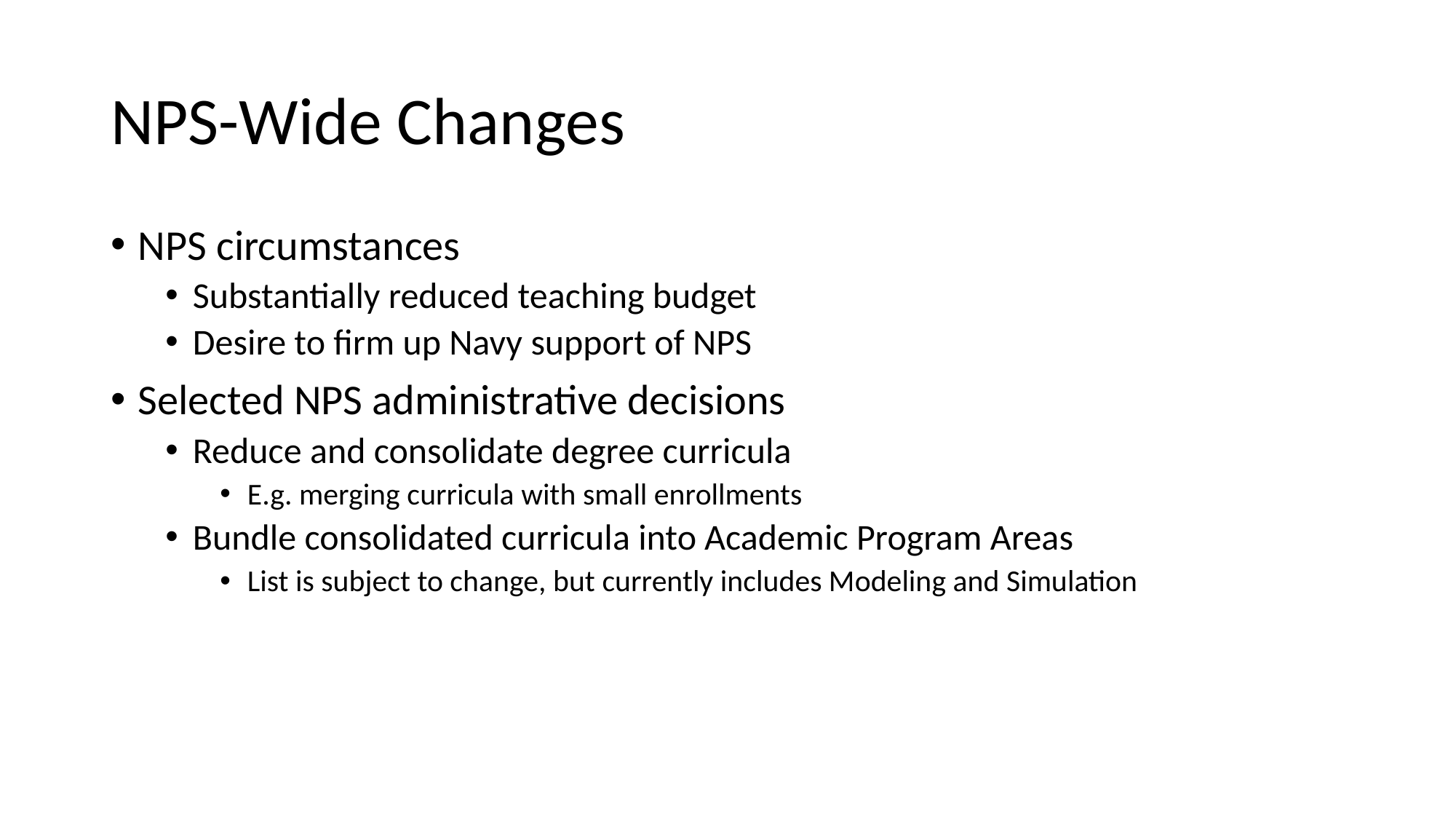

# NPS-Wide Changes
NPS circumstances
Substantially reduced teaching budget
Desire to firm up Navy support of NPS
Selected NPS administrative decisions
Reduce and consolidate degree curricula
E.g. merging curricula with small enrollments
Bundle consolidated curricula into Academic Program Areas
List is subject to change, but currently includes Modeling and Simulation